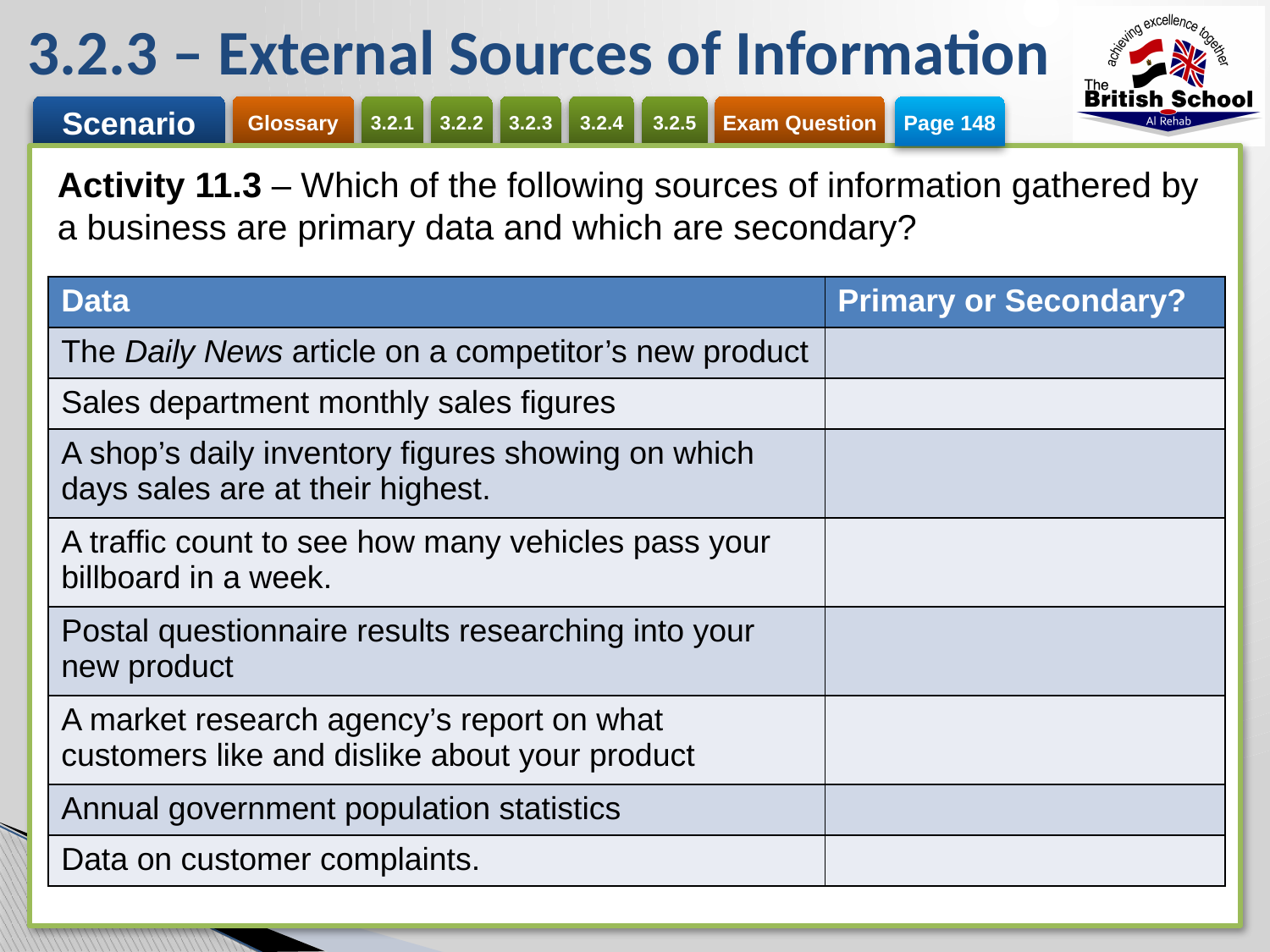

# 3.2.3 – External Sources of Information
Page 148
Activity 11.3 – Which of the following sources of information gathered by a business are primary data and which are secondary?
| Data | Primary or Secondary? |
| --- | --- |
| The Daily News article on a competitor’s new product |  |
| Sales department monthly sales figures |  |
| A shop’s daily inventory figures showing on which days sales are at their highest. |  |
| A traffic count to see how many vehicles pass your billboard in a week. |  |
| Postal questionnaire results researching into your new product |  |
| A market research agency’s report on what customers like and dislike about your product |  |
| Annual government population statistics |  |
| Data on customer complaints. |  |